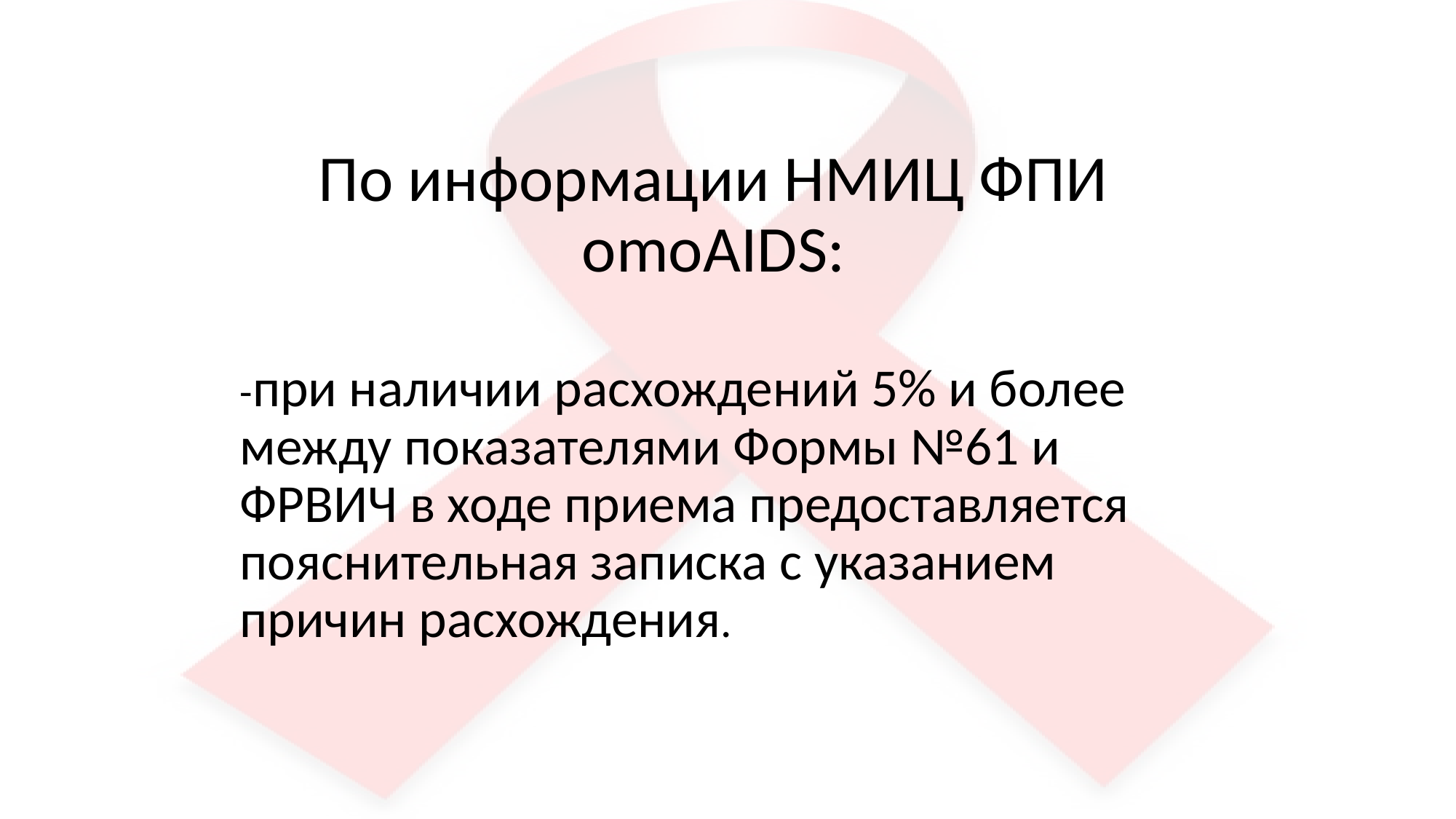

По информации НМИЦ ФПИ omoAIDS:

-при наличии расхождений 5% и более между показателями Формы №61 и ФРВИЧ в ходе приема предоставляется пояснительная записка с указанием причин расхождения.